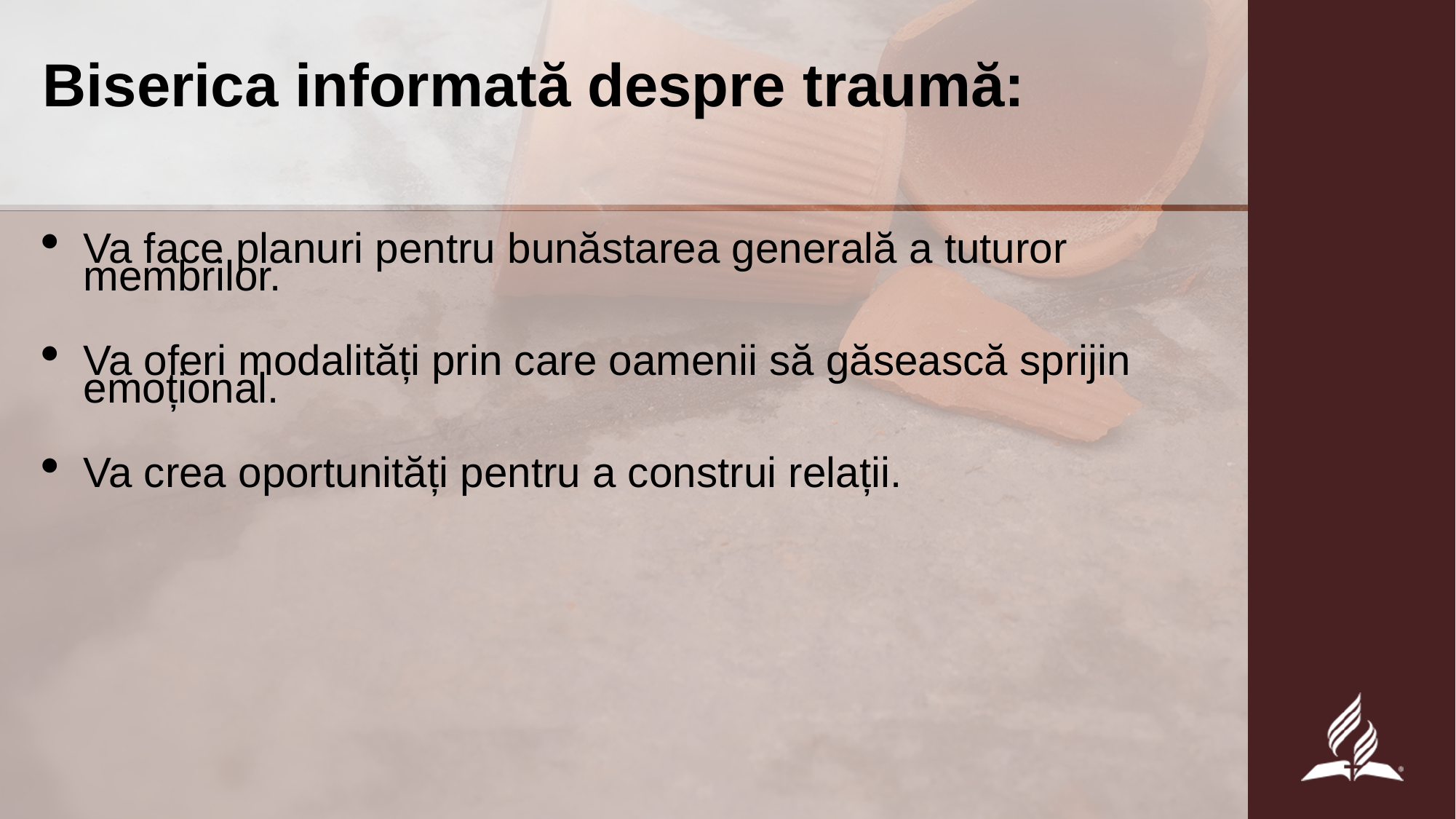

# Biserica informată despre traumă:
Va face planuri pentru bunăstarea generală a tuturor membrilor.

Va oferi modalități prin care oamenii să găsească sprijin emoțional.

Va crea oportunități pentru a construi relații.